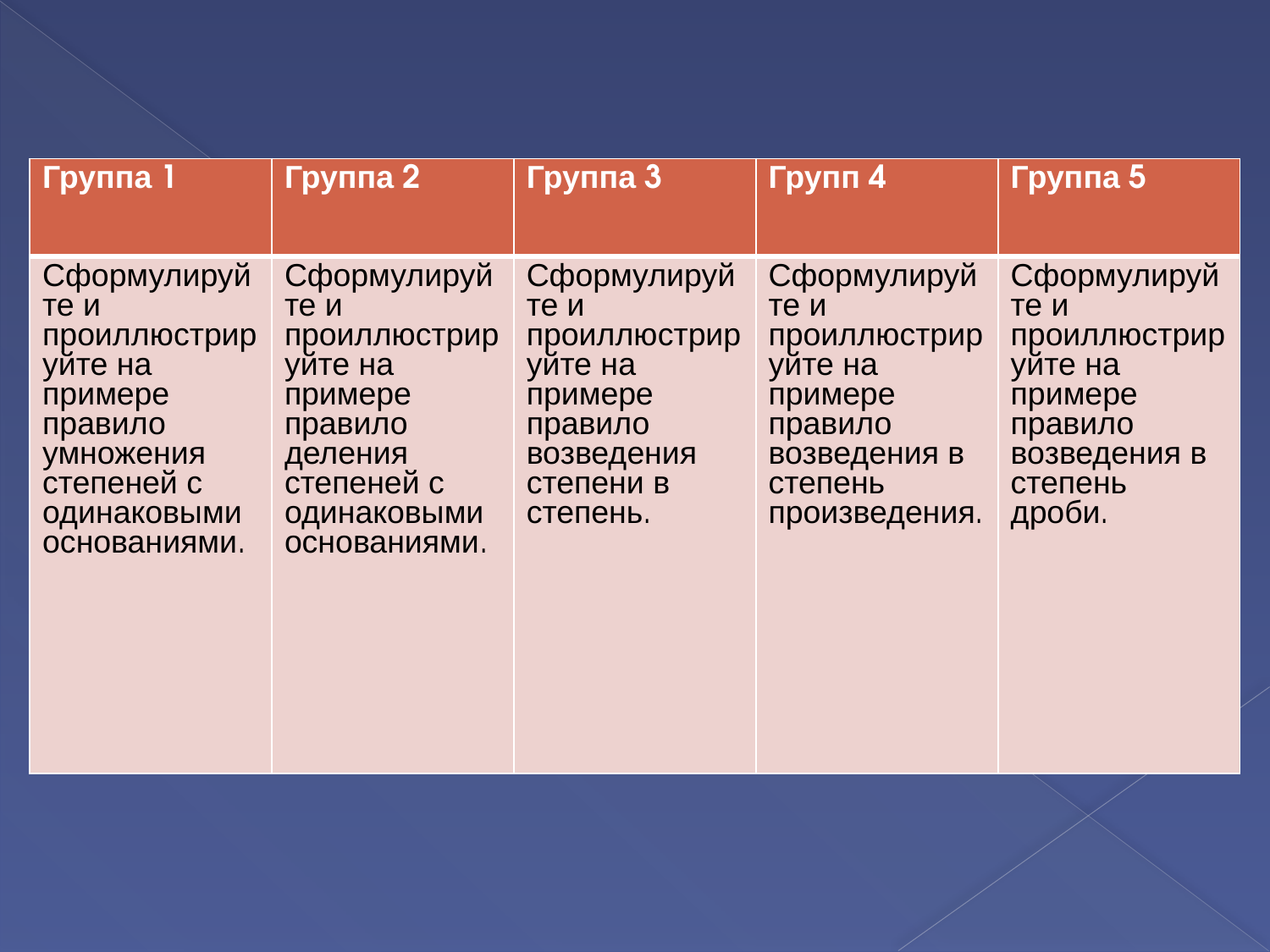

| Группа 1 | Группа 2 | Группа 3 | Групп 4 | Группа 5 |
| --- | --- | --- | --- | --- |
| Сформулируйте и проиллюстрируйте на примере правило умножения степеней с одинаковыми основаниями. | Сформулируйте и проиллюстрируйте на примере правило деления степеней с одинаковыми основаниями. | Сформулируйте и проиллюстрируйте на примере правило возведения степени в степень. | Сформулируйте и проиллюстрируйте на примере правило возведения в степень произведения. | Сформулируйте и проиллюстрируйте на примере правило возведения в степень дроби. |